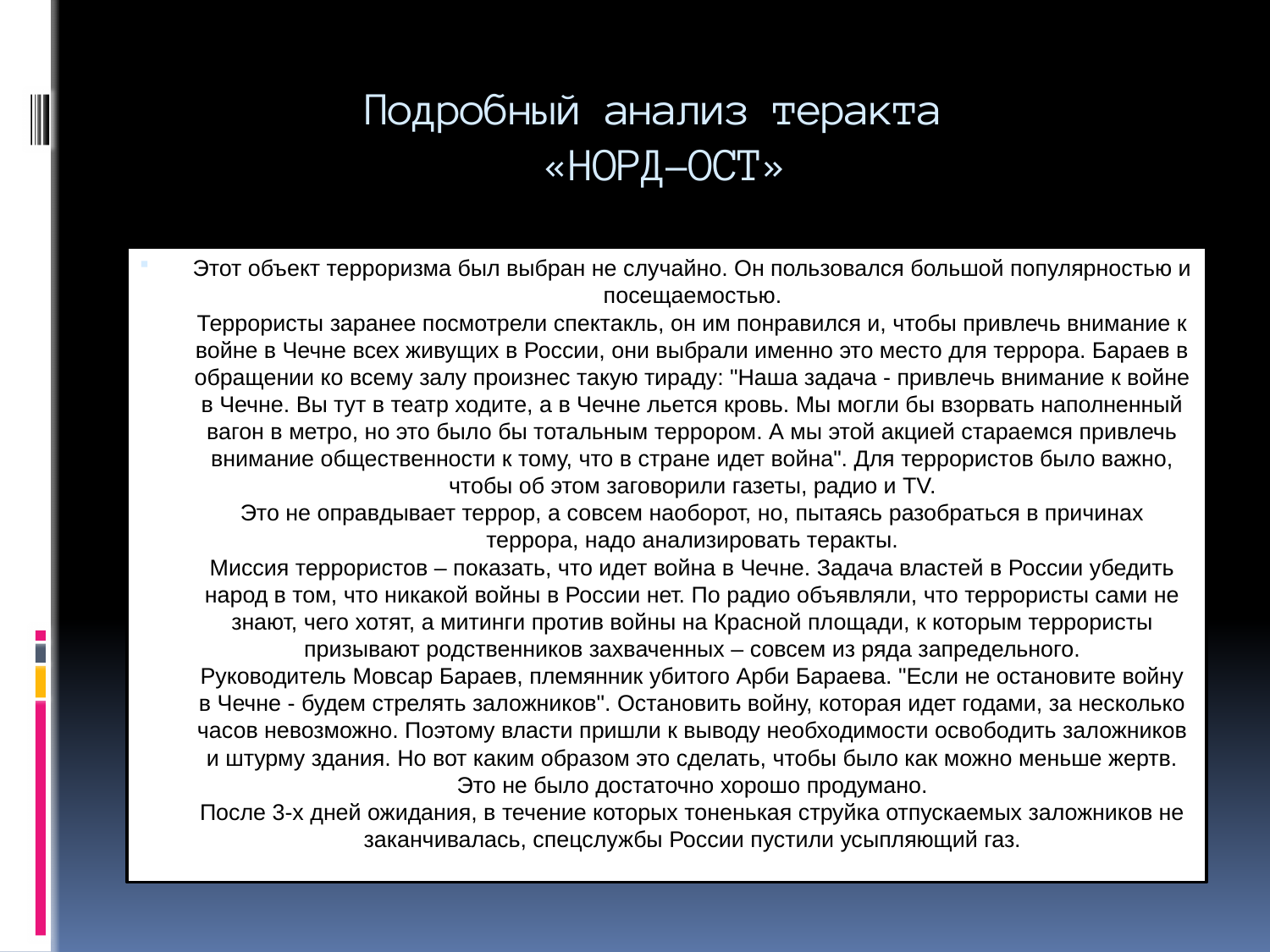

# Подробный анализ теракта «НОРД-ОСТ»
Этот объект терроризма был выбран не случайно. Он пользовался большой популярностью и посещаемостью.
Террористы заранее посмотрели спектакль, он им понравился и, чтобы привлечь внимание к войне в Чечне всех живущих в России, они выбрали именно это место для террора. Бараев в обращении ко всему залу произнес такую тираду: "Наша задача - привлечь внимание к войне в Чечне. Вы тут в театр ходите, а в Чечне льется кровь. Мы могли бы взорвать наполненный вагон в метро, но это было бы тотальным террором. А мы этой акцией стараемся привлечь внимание общественности к тому, что в стране идет война". Для террористов было важно, чтобы об этом заговорили газеты, радио и TV.
Это не оправдывает террор, а совсем наоборот, но, пытаясь разобраться в причинах террора, надо анализировать теракты.
Миссия террористов – показать, что идет война в Чечне. Задача властей в России убедить народ в том, что никакой войны в России нет. По радио объявляли, что террористы сами не знают, чего хотят, а митинги против войны на Красной площади, к которым террористы призывают родственников захваченных – совсем из ряда запредельного.
Руководитель Мовсар Бараев, племянник убитого Арби Бараева. "Если не остановите войну в Чечне - будем стрелять заложников". Остановить войну, которая идет годами, за несколько часов невозможно. Поэтому власти пришли к выводу необходимости освободить заложников и штурму здания. Но вот каким образом это сделать, чтобы было как можно меньше жертв. Это не было достаточно хорошо продумано.
После 3-х дней ожидания, в течение которых тоненькая струйка отпускаемых заложников не заканчивалась, спецслужбы России пустили усыпляющий газ.